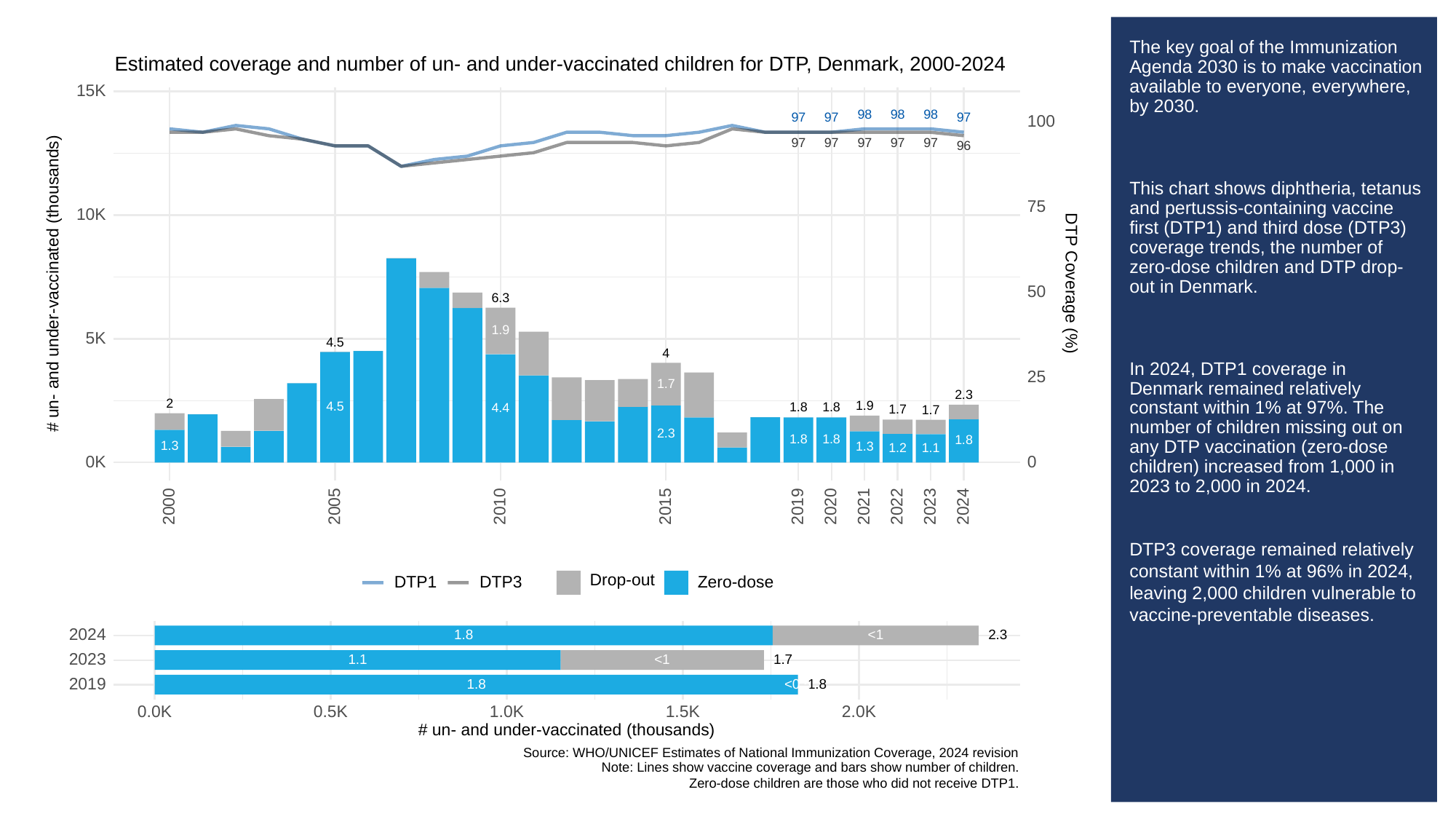

# The key goal of the Immunization Agenda 2030 is to make vaccination available to everyone, everywhere, by 2030.

This chart shows diphtheria, tetanus and pertussis-containing vaccine first (DTP1) and third dose (DTP3) coverage trends, the number of zero-dose children and DTP drop-out in Denmark.

In 2024, DTP1 coverage in Denmark remained relatively constant within 1% at 97%. The number of children missing out on any DTP vaccination (zero-dose children) increased from 1,000 in 2023 to 2,000 in 2024.

DTP3 coverage remained relatively constant within 1% at 96% in 2024, leaving 2,000 children vulnerable to vaccine-preventable diseases.

Estimated coverage and number of un- and under-vaccinated children for DTP, Denmark, 2000-2024
15K

98
98
98
97
97
97
100

97
97
97
97
97
96

75
10K

# un- and under-vaccinated (thousands)
DTP Coverage (%)

50

6.3

1.9

5K
4.5

4

25

1.7

2.3

2

1.9
4.5
1.8
1.8
4.4

1.7
1.7

2.3

1.8
1.8
1.8
1.3
1.3
1.2
1.1

0K
0

2023
2000
2005
2010
2015
2019
2020
2021
2022
2024

Drop-out
DTP3
Zero-dose
DTP1

2024
2.3
1.8
<1

2023
1.1
<1
1.7

2019
1.8
<0.5
1.8

0.0K
0.5K
1.0K
1.5K
2.0K
# un- and under-vaccinated (thousands)
Source: WHO/UNICEF Estimates of National Immunization Coverage, 2024 revision
Note: Lines show vaccine coverage and bars show number of children.
Zero-dose children are those who did not receive DTP1.